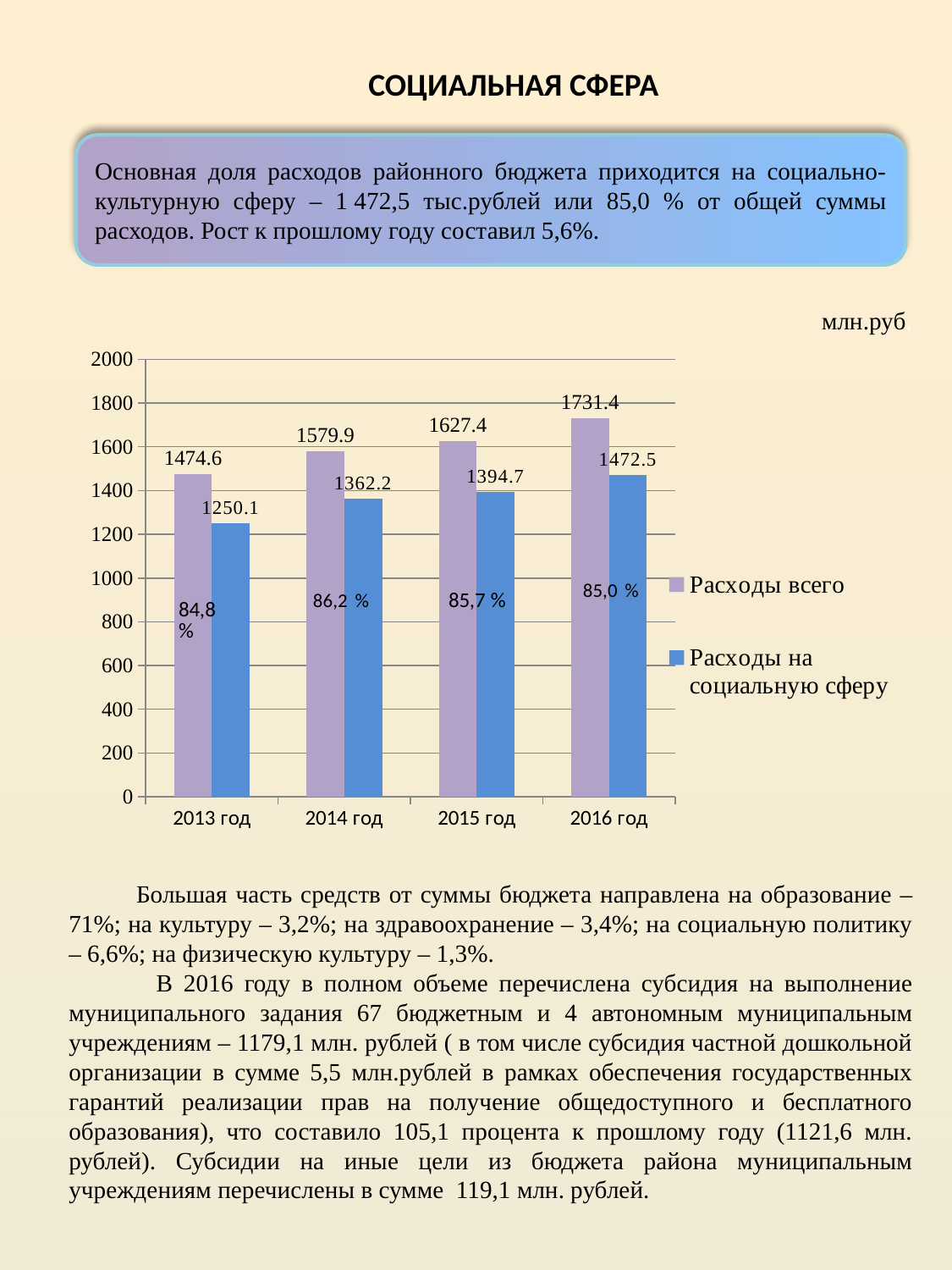

СОЦИАЛЬНАЯ СФЕРА
Основная доля расходов районного бюджета приходится на социально-культурную сферу – 1 472,5 тыс.рублей или 85,0 % от общей суммы расходов. Рост к прошлому году составил 5,6%.
млн.руб.

### Chart

| Category | Расходы всего | Расходы на социальную сферу |
|---|---|---|
| 2013 год | 1474.6 | 1250.1 |
| 2014 год | 1579.9 | 1362.2 |
| 2015 год | 1627.4 | 1394.7 |
| 2016 год | 1731.4 | 1472.5 |
85,0 %
86,2 %
        Большая часть средств от суммы бюджета направлена на образование – 71%; на культуру – 3,2%; на здравоохранение – 3,4%; на социальную политику – 6,6%; на физическую культуру – 1,3%.
        В 2016 году в полном объеме перечислена субсидия на выполнение муниципального задания 67 бюджетным и 4 автономным муниципальным учреждениям – 1179,1 млн. рублей ( в том числе субсидия частной дошкольной организации в сумме 5,5 млн.рублей в рамках обеспечения государственных гарантий реализации прав на получение общедоступного и бесплатного образования), что составило 105,1 процента к прошлому году (1121,6 млн. рублей). Субсидии на иные цели из бюджета района муниципальным учреждениям перечислены в сумме  119,1 млн. рублей.